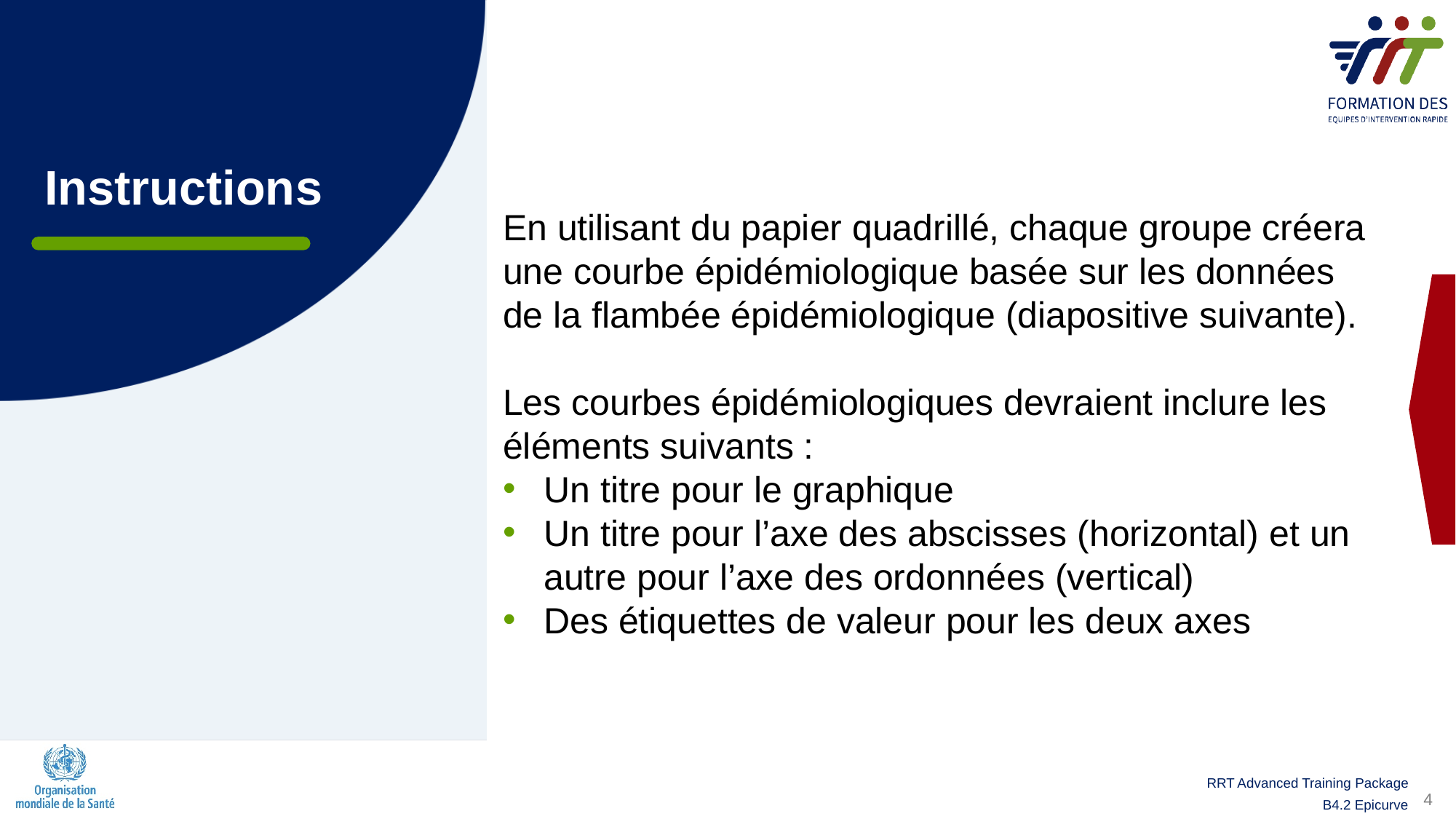

Instructions
En utilisant du papier quadrillé, chaque groupe créera une courbe épidémiologique basée sur les données de la flambée épidémiologique (diapositive suivante).

Les courbes épidémiologiques devraient inclure les éléments suivants :
Un titre pour le graphique
Un titre pour l’axe des abscisses (horizontal) et un autre pour l’axe des ordonnées (vertical)
Des étiquettes de valeur pour les deux axes